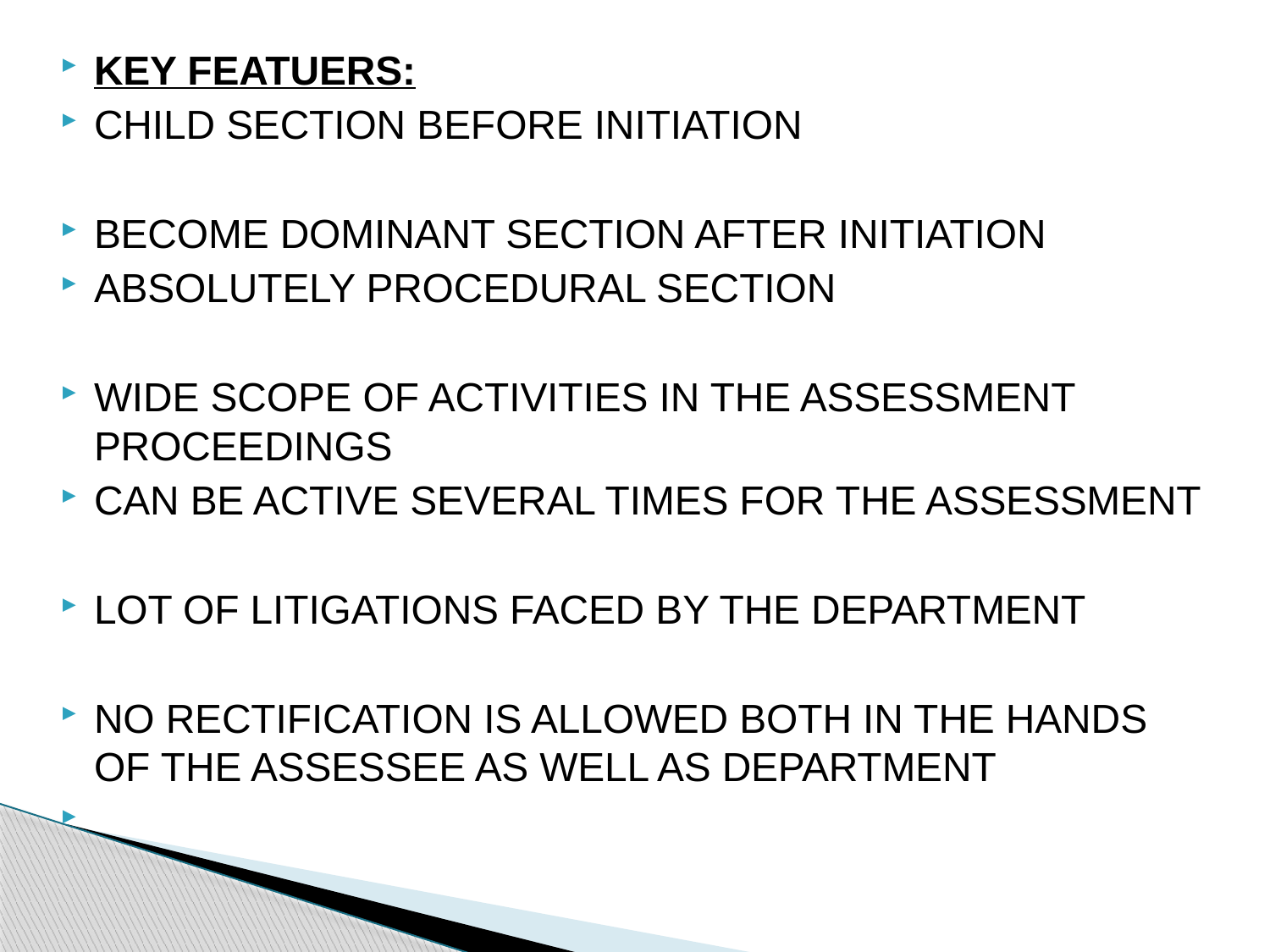

KEY FEATUERS:
CHILD SECTION BEFORE INITIATION

BECOME DOMINANT SECTION AFTER INITIATION
ABSOLUTELY PROCEDURAL SECTION

WIDE SCOPE OF ACTIVITIES IN THE ASSESSMENT PROCEEDINGS
CAN BE ACTIVE SEVERAL TIMES FOR THE ASSESSMENT

LOT OF LITIGATIONS FACED BY THE DEPARTMENT

NO RECTIFICATION IS ALLOWED BOTH IN THE HANDS OF THE ASSESSEE AS WELL AS DEPARTMENT